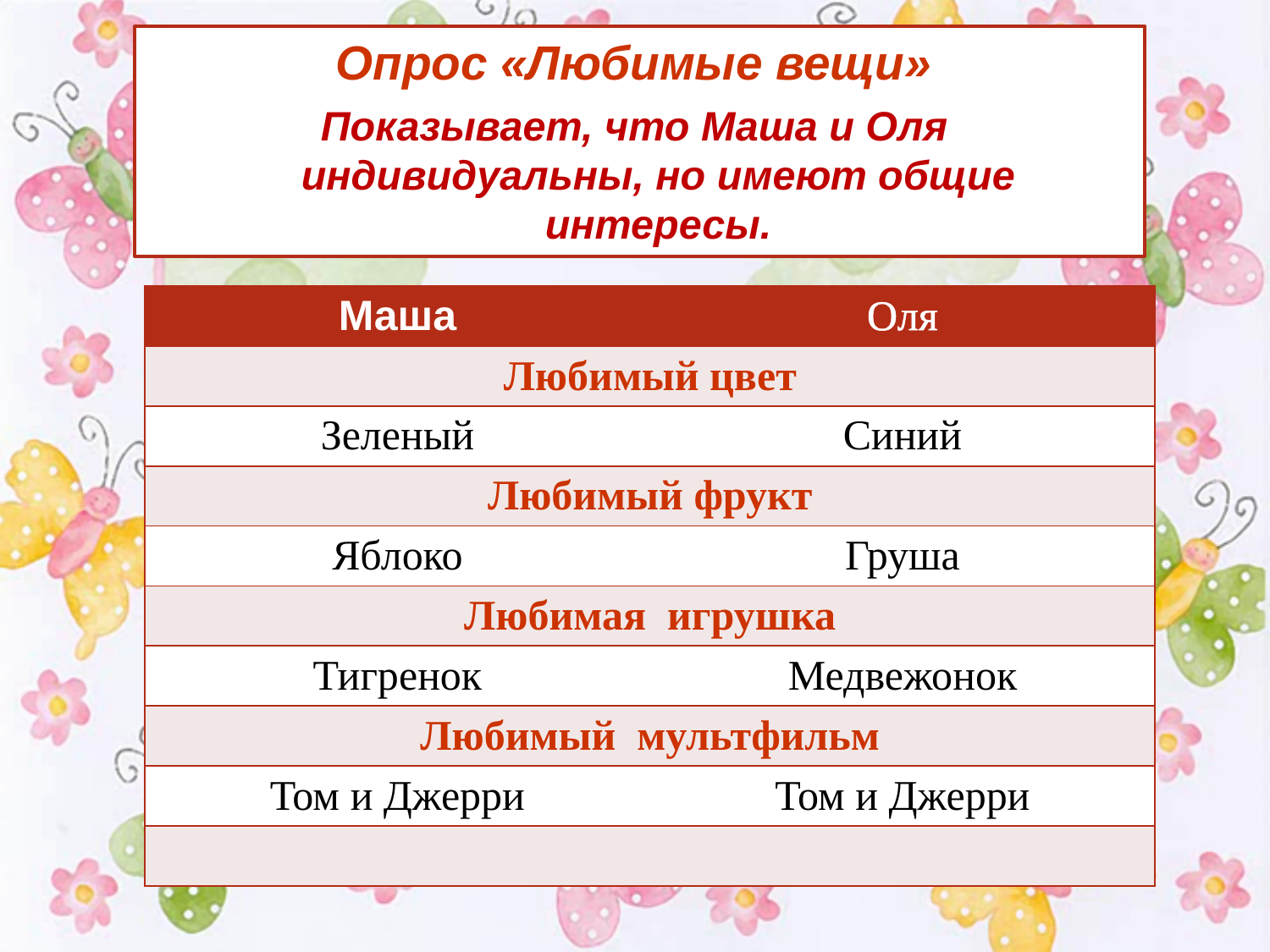

Опрос «Любимые вещи»
Показывает, что Маша и Оля  индивидуальны, но имеют общие интересы.

| Маша | Оля |
| --- | --- |
| Любимый цвет |  |
| Зеленый | Синий |
| Любимый фрукт |  |
| Яблоко | Груша |
| Любимая игрушка |  |
| Тигренок | Медвежонок |
| Любимый мультфильм |  |
| Том и Джерри | Том и Джерри |
|  |  |